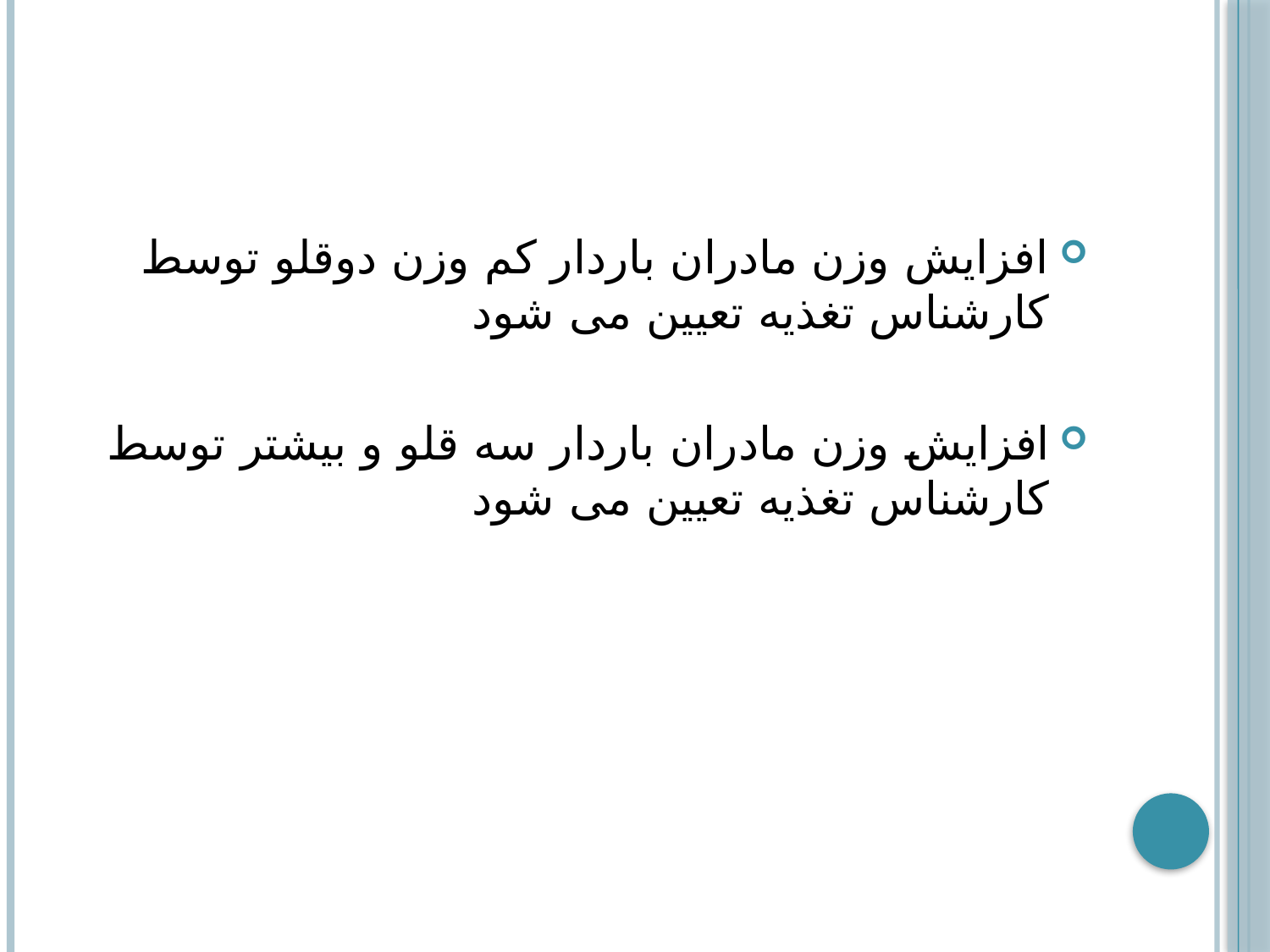

#
افزایش وزن مادران باردار کم وزن دوقلو توسط کارشناس تغذیه تعیین می شود

افزایش وزن مادران باردار سه قلو و بیشتر توسط کارشناس تغذیه تعیین می شود